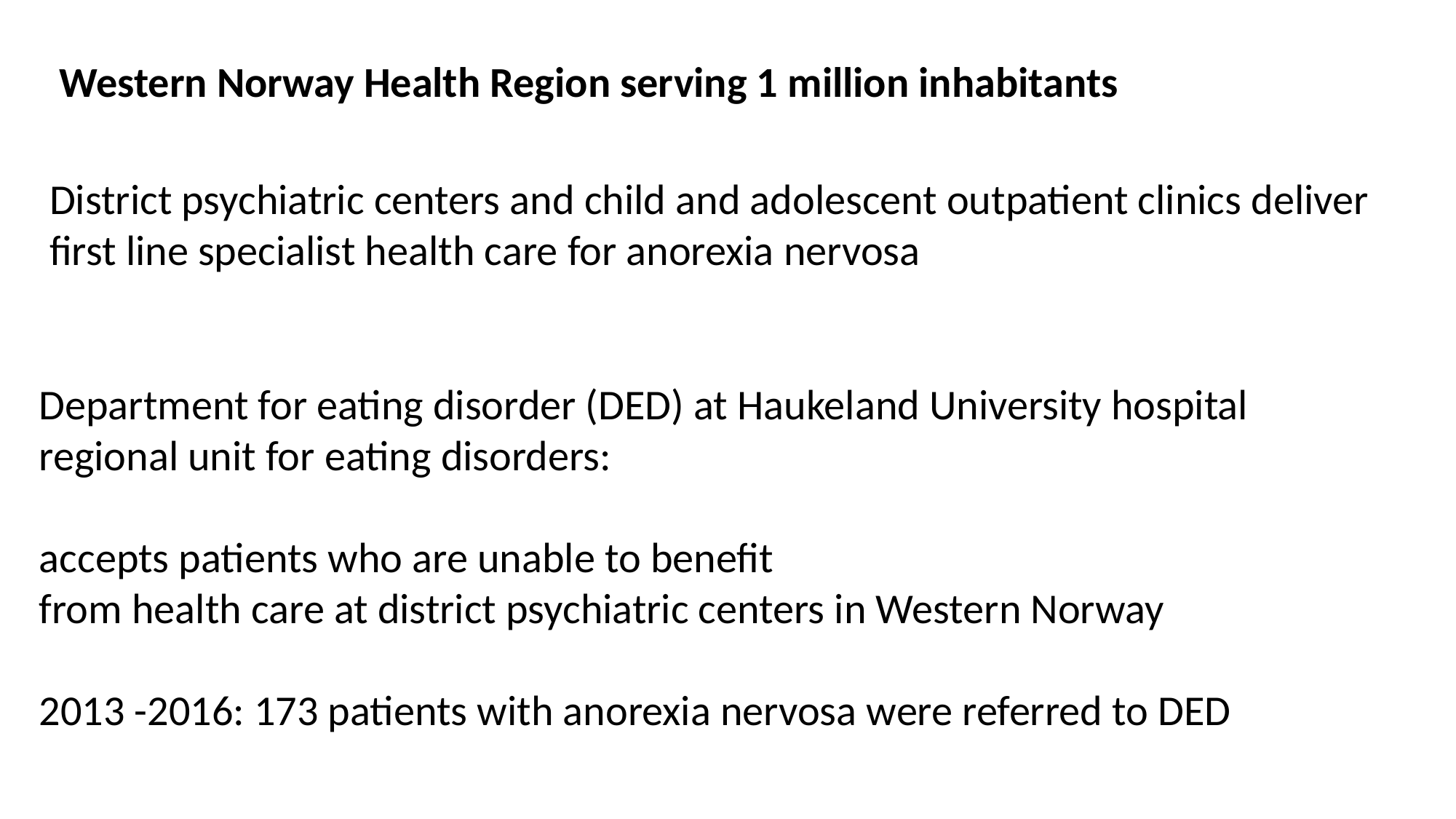

Western Norway Health Region serving 1 million inhabitants
District psychiatric centers and child and adolescent outpatient clinics deliver
first line specialist health care for anorexia nervosa
Department for eating disorder (DED) at Haukeland University hospital
regional unit for eating disorders:

accepts patients who are unable to benefit
from health care at district psychiatric centers in Western Norway

2013 -2016: 173 patients with anorexia nervosa were referred to DED